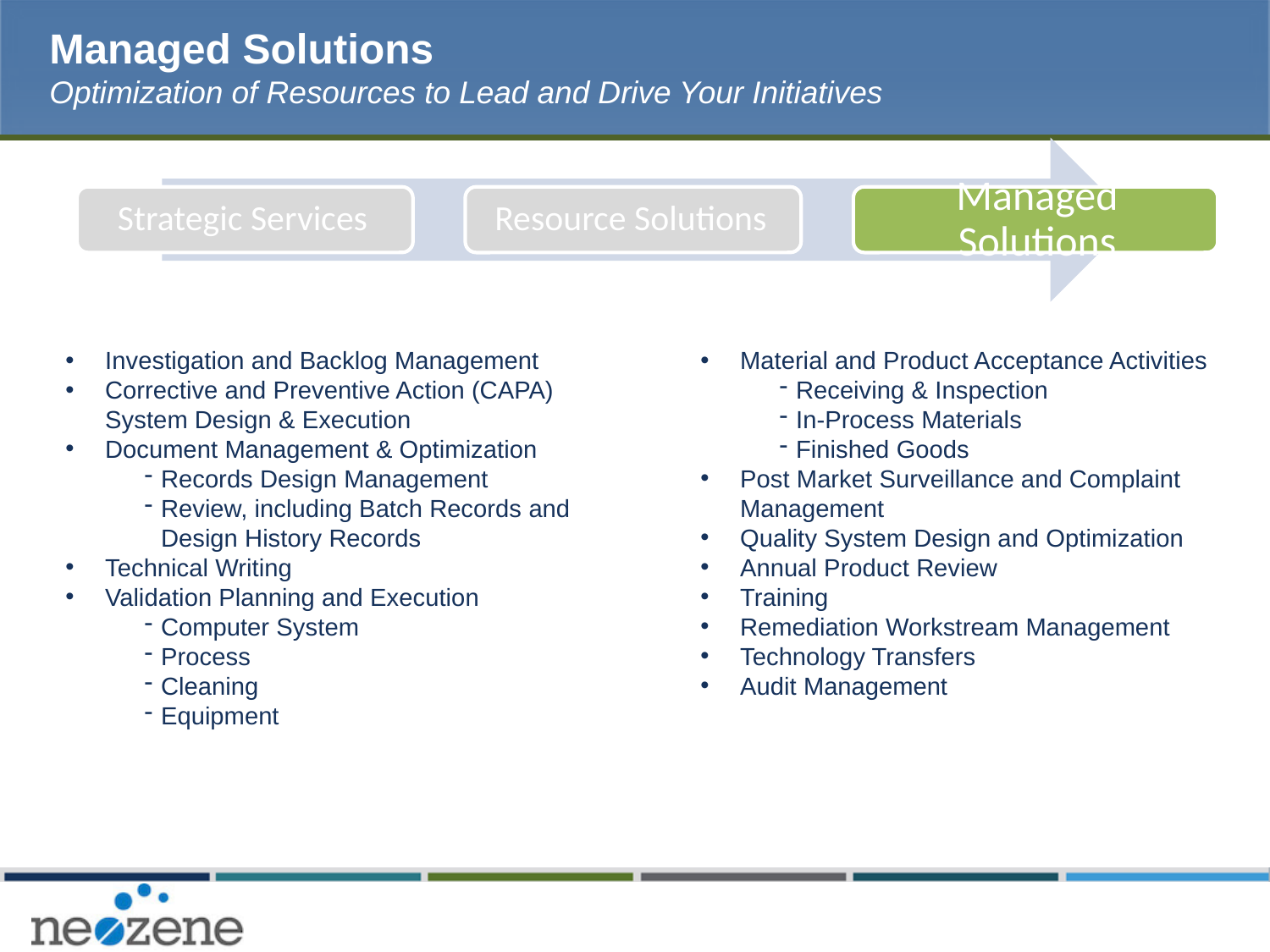

# Managed Solutions Optimization of Resources to Lead and Drive Your Initiatives
Strategic Services
Resource Solutions
Managed Solutions
Investigation and Backlog Management
Corrective and Preventive Action (CAPA) System Design & Execution
Document Management & Optimization
Records Design Management
Review, including Batch Records and Design History Records
Technical Writing
Validation Planning and Execution
Computer System
Process
Cleaning
Equipment

Material and Product Acceptance Activities
Receiving & Inspection
In-Process Materials
Finished Goods
Post Market Surveillance and Complaint Management
Quality System Design and Optimization
Annual Product Review
Training
Remediation Workstream Management
Technology Transfers
Audit Management